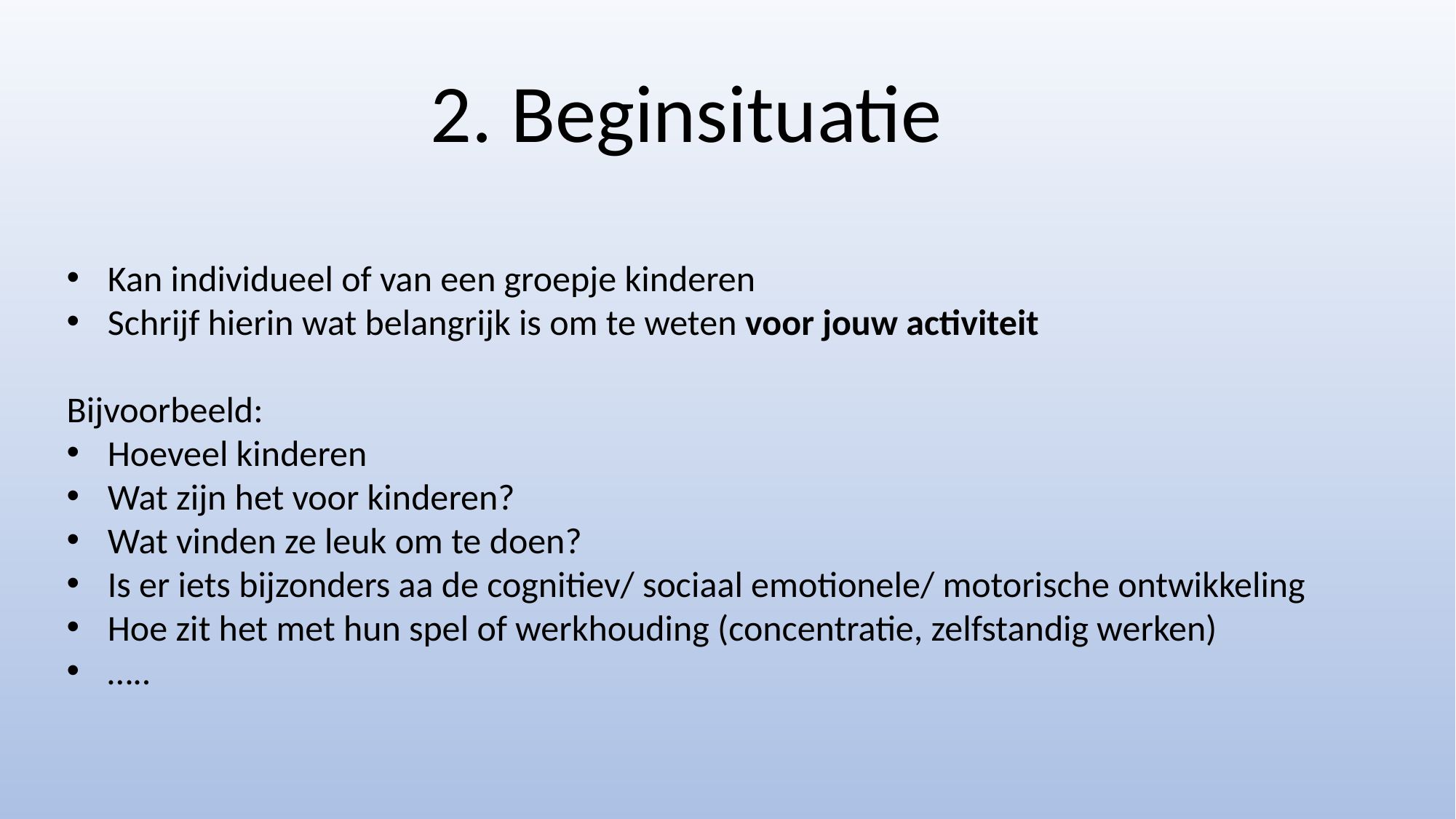

2. Beginsituatie
Kan individueel of van een groepje kinderen
Schrijf hierin wat belangrijk is om te weten voor jouw activiteit

Bijvoorbeeld:
Hoeveel kinderen
Wat zijn het voor kinderen?
Wat vinden ze leuk om te doen?
Is er iets bijzonders aa de cognitiev/ sociaal emotionele/ motorische ontwikkeling
Hoe zit het met hun spel of werkhouding (concentratie, zelfstandig werken)
…..